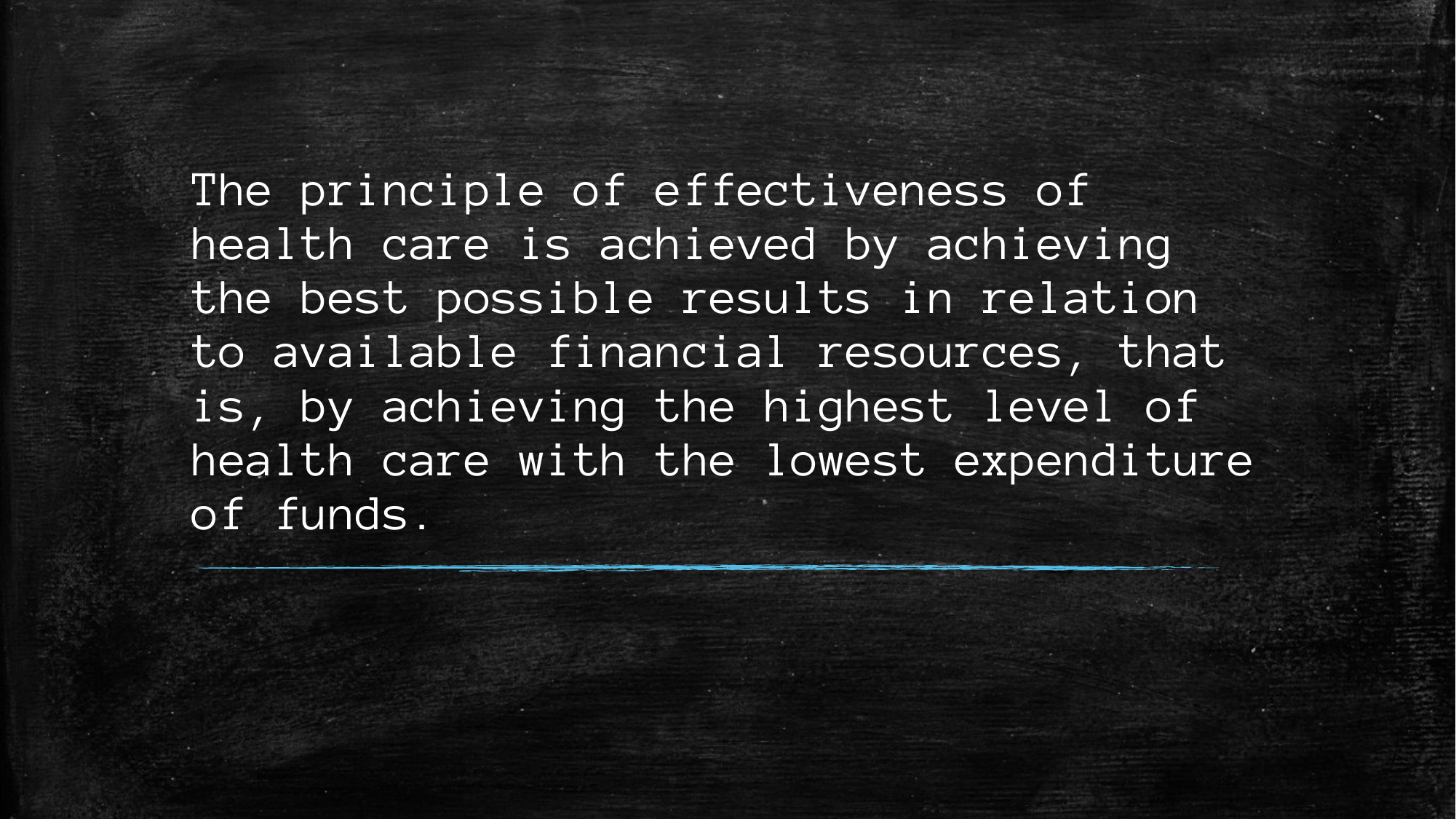

# The principle of effectiveness of health care is achieved by achieving the best possible results in relation to available financial resources, that is, by achieving the highest level of health care with the lowest expenditure of funds.